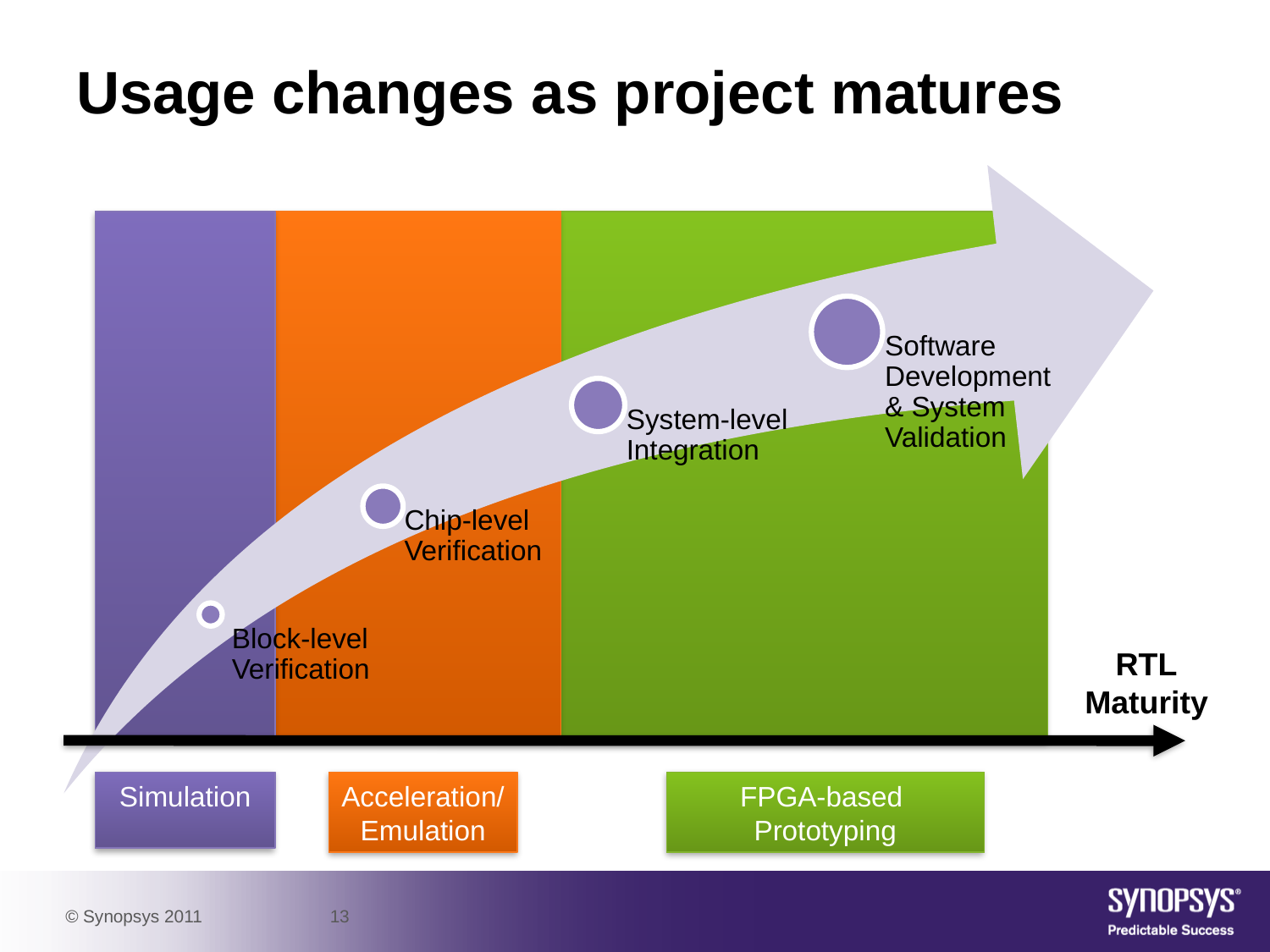

# Usage changes as project matures
Block-level Verification
Chip-level Verification
System-level Integration
Software Development & System Validation

Simulation

Acceleration/
Emulation

FPGA-based
Prototyping
RTL
Maturity